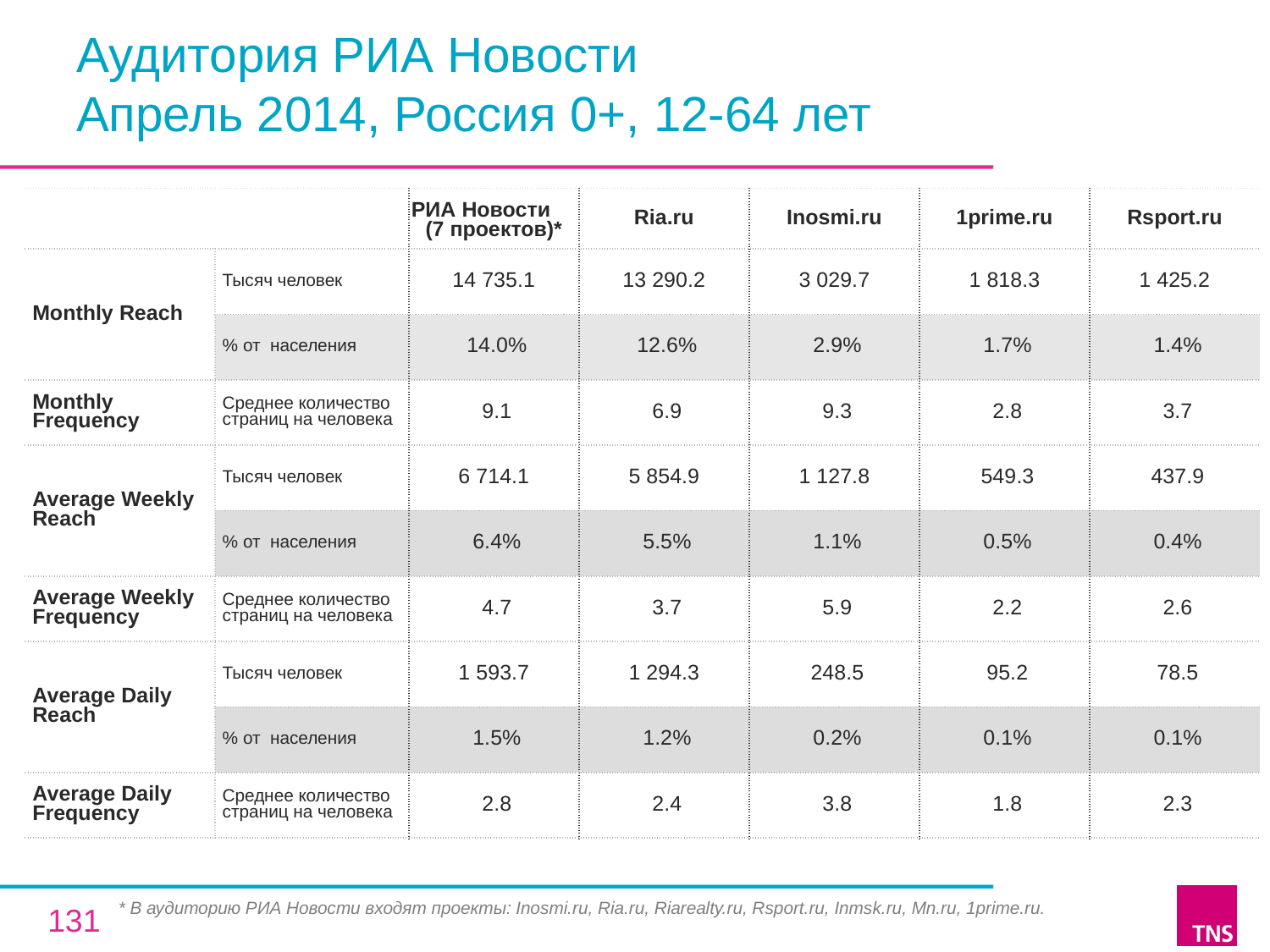

# Аудитория РИА Новости Апрель 2014, Россия 0+, 12-64 лет
|  |  | РИА Новости (7 проектов)\* | Ria.ru | Inosmi.ru | 1prime.ru | Rsport.ru |
| --- | --- | --- | --- | --- | --- | --- |
| Monthly Reach | Тысяч человек | 14 735.1 | 13 290.2 | 3 029.7 | 1 818.3 | 1 425.2 |
|  | % от населения | 14.0% | 12.6% | 2.9% | 1.7% | 1.4% |
| Monthly Frequency | Среднее количество страниц на человека | 9.1 | 6.9 | 9.3 | 2.8 | 3.7 |
| Average Weekly Reach | Тысяч человек | 6 714.1 | 5 854.9 | 1 127.8 | 549.3 | 437.9 |
|  | % от населения | 6.4% | 5.5% | 1.1% | 0.5% | 0.4% |
| Average Weekly Frequency | Среднее количество страниц на человека | 4.7 | 3.7 | 5.9 | 2.2 | 2.6 |
| Average Daily Reach | Тысяч человек | 1 593.7 | 1 294.3 | 248.5 | 95.2 | 78.5 |
|  | % от населения | 1.5% | 1.2% | 0.2% | 0.1% | 0.1% |
| Average Daily Frequency | Среднее количество страниц на человека | 2.8 | 2.4 | 3.8 | 1.8 | 2.3 |
* В аудиторию РИА Новости входят проекты: Inosmi.ru, Ria.ru, Riarealty.ru, Rsport.ru, Inmsk.ru, Mn.ru, 1prime.ru.
131